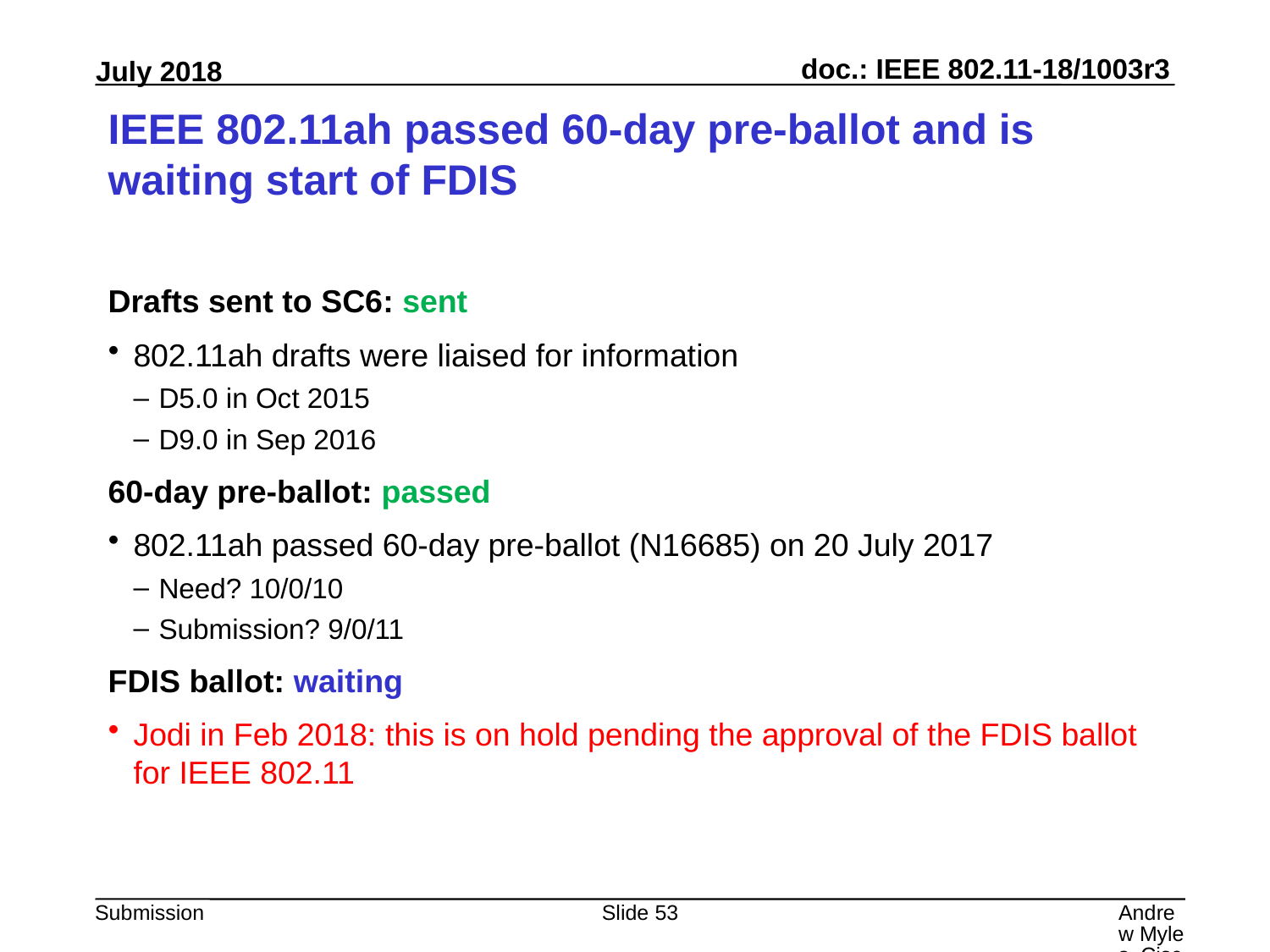

# IEEE 802.11ah passed 60-day pre-ballot and is waiting start of FDIS
Drafts sent to SC6: sent
802.11ah drafts were liaised for information
D5.0 in Oct 2015
D9.0 in Sep 2016
60-day pre-ballot: passed
802.11ah passed 60-day pre-ballot (N16685) on 20 July 2017
Need? 10/0/10
Submission? 9/0/11
FDIS ballot: waiting
Jodi in Feb 2018: this is on hold pending the approval of the FDIS ballot for IEEE 802.11
Slide 53
Andrew Myles, Cisco